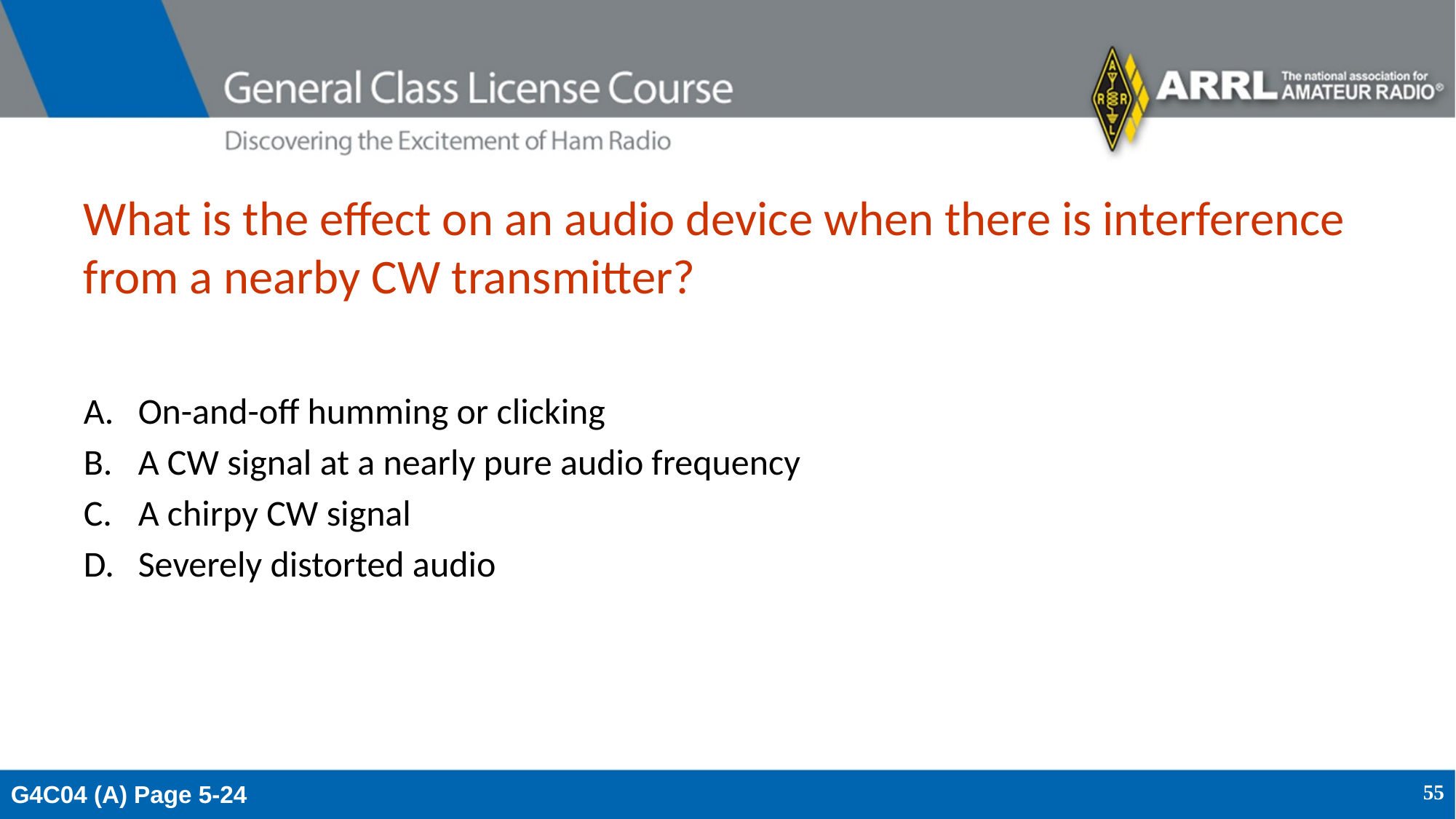

# What is the effect on an audio device when there is interference from a nearby CW transmitter?
On-and-off humming or clicking
A CW signal at a nearly pure audio frequency
A chirpy CW signal
Severely distorted audio
G4C04 (A) Page 5-24
55